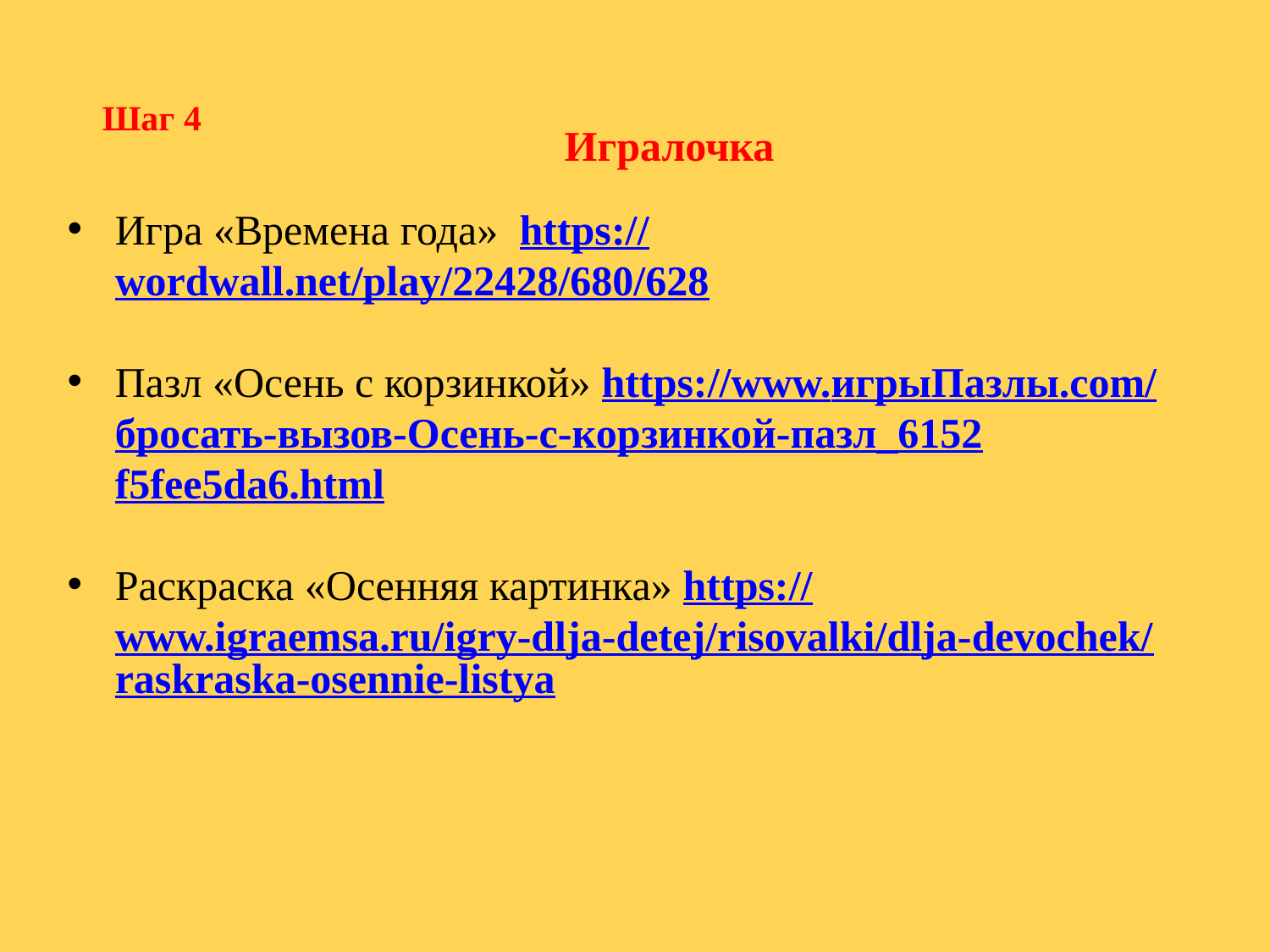

Шаг 4
Игралочка
Игра «Времена года»  https://wordwall.net/play/22428/680/628

Пазл «Осень с корзинкой» https://www.игрыПазлы.com/бросать-вызов-Осень-с-корзинкой-пазл_6152f5fee5da6.html

Раскраска «Осенняя картинка» https://www.igraemsa.ru/igry-dlja-detej/risovalki/dlja-devochek/raskraska-osennie-listya